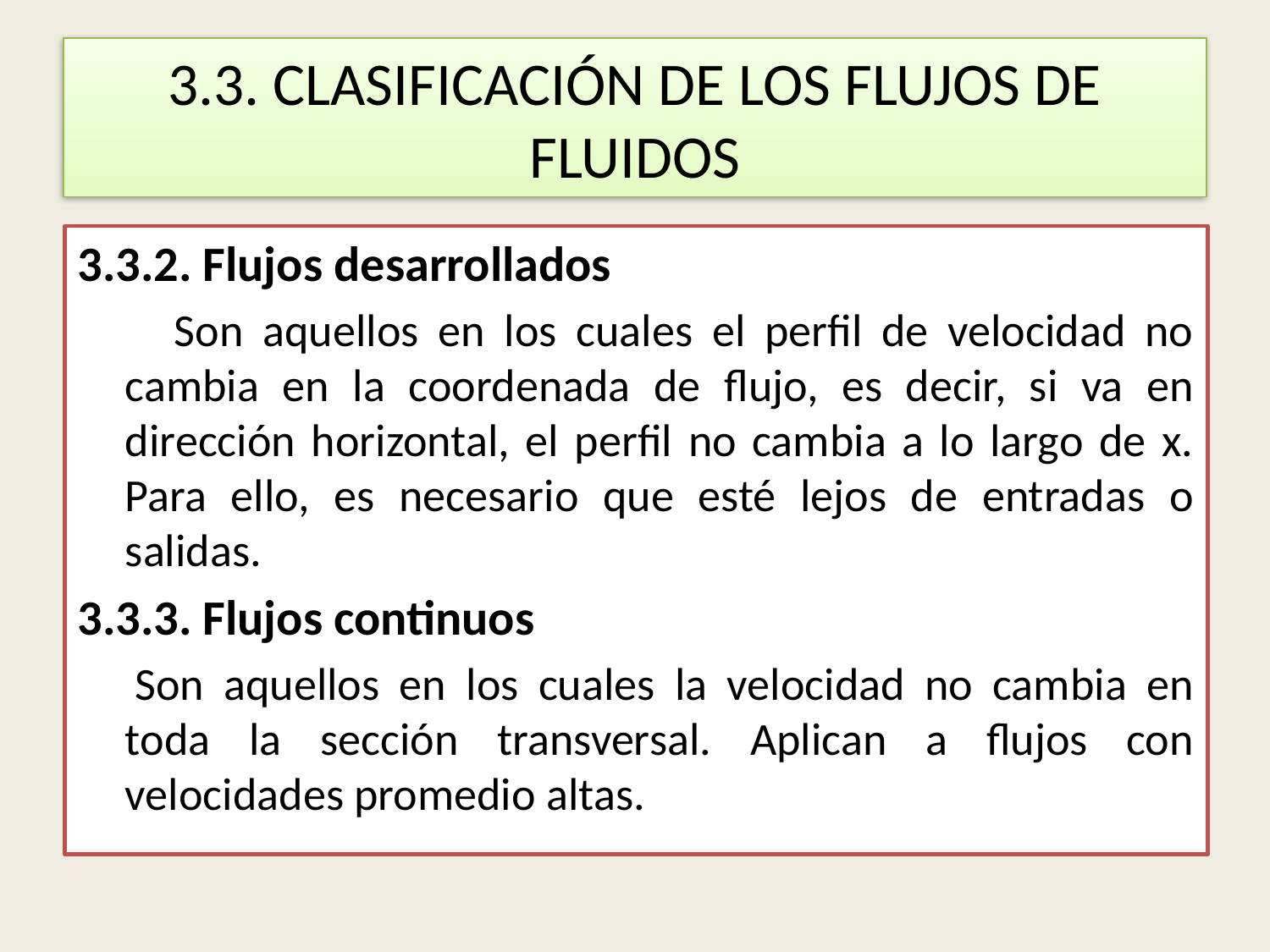

# 3.3. CLASIFICACIÓN DE LOS FLUJOS DE FLUIDOS
3.3.2. Flujos desarrollados
     Son aquellos en los cuales el perfil de velocidad no cambia en la coordenada de flujo, es decir, si va en dirección horizontal, el perfil no cambia a lo largo de x. Para ello, es necesario que esté lejos de entradas o salidas.
3.3.3. Flujos continuos
 	Son aquellos en los cuales la velocidad no cambia en toda la sección transversal. Aplican a flujos con velocidades promedio altas.